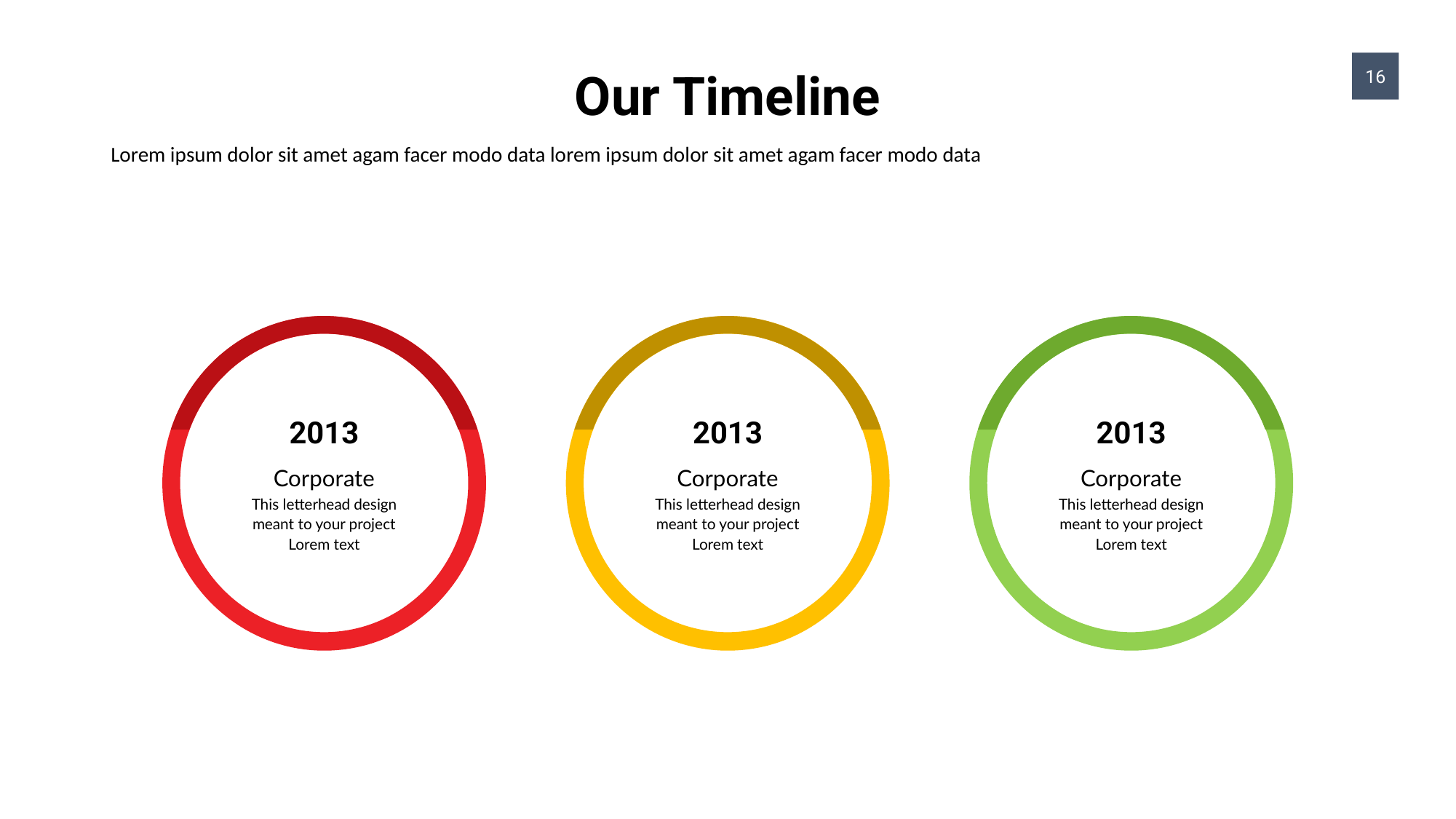

Our Timeline
16
Lorem ipsum dolor sit amet agam facer modo data lorem ipsum dolor sit amet agam facer modo data

2013
Corporate
This letterhead design meant to your project Lorem text

2013
Corporate
This letterhead design meant to your project Lorem text

2013
Corporate
This letterhead design meant to your project Lorem text